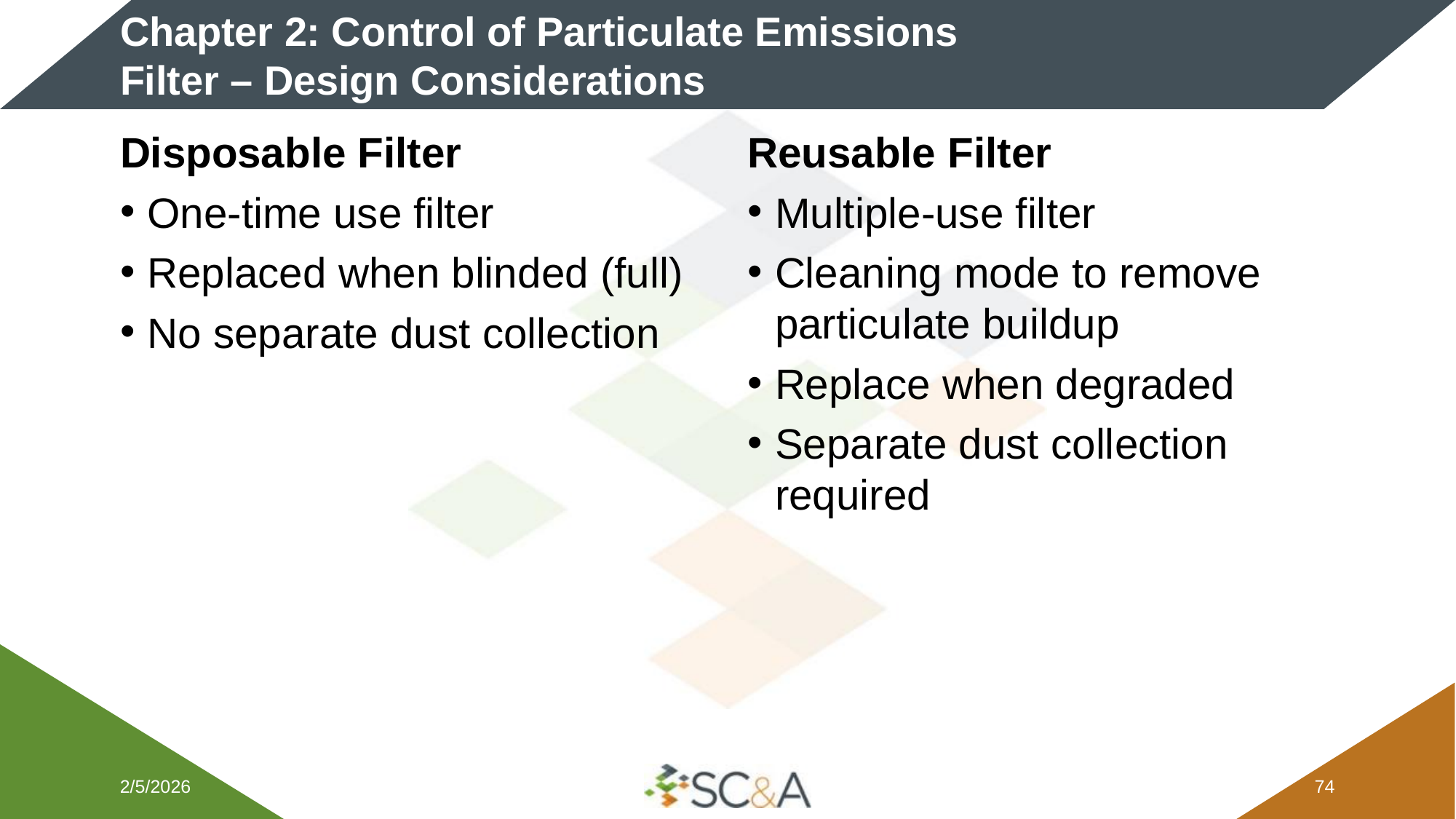

# Chapter 2: Control of Particulate Emissions Filter – Design Considerations
Disposable Filter
One-time use filter
Replaced when blinded (full)
No separate dust collection
Reusable Filter
Multiple-use filter
Cleaning mode to remove particulate buildup
Replace when degraded
Separate dust collection required
2/5/2026
74